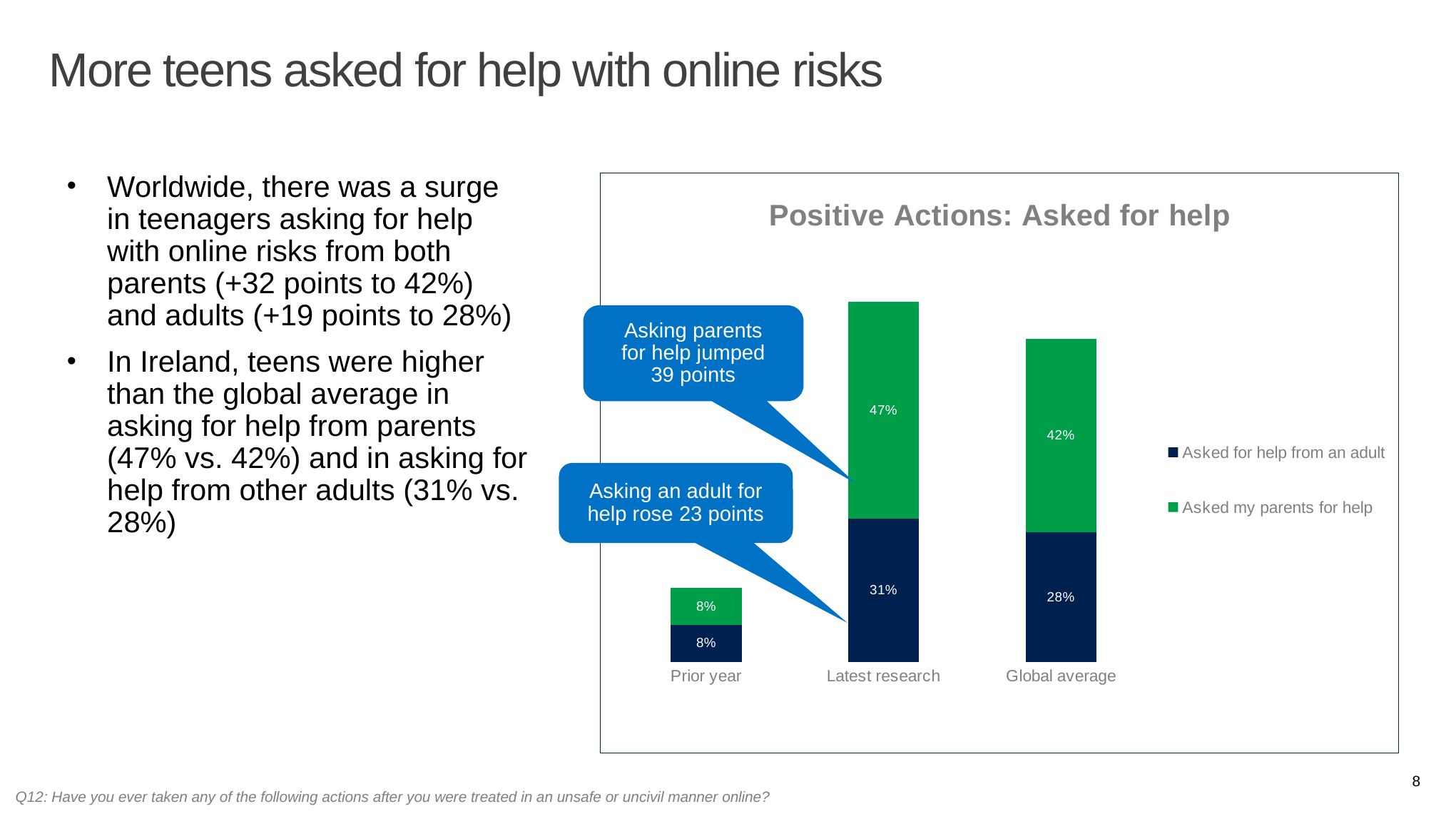

# More teens asked for help with online risks
Worldwide, there was a surge in teenagers asking for help with online risks from both parents (+32 points to 42%) and adults (+19 points to 28%)
In Ireland, teens were higher than the global average in asking for help from parents (47% vs. 42%) and in asking for help from other adults (31% vs. 28%)

### Chart: Positive Actions: Asked for help

| Category | Asked for help from an adult | Asked my parents for help |
|---|---|---|
| Prior year | 0.08 | 0.08 |
| Latest research | 0.31 | 0.47 |
| Global average | 0.28 | 0.42 |
Asking parents for help jumped 39 points
Asking an adult for help rose 23 points
8
Q12: Have you ever taken any of the following actions after you were treated in an unsafe or uncivil manner online?